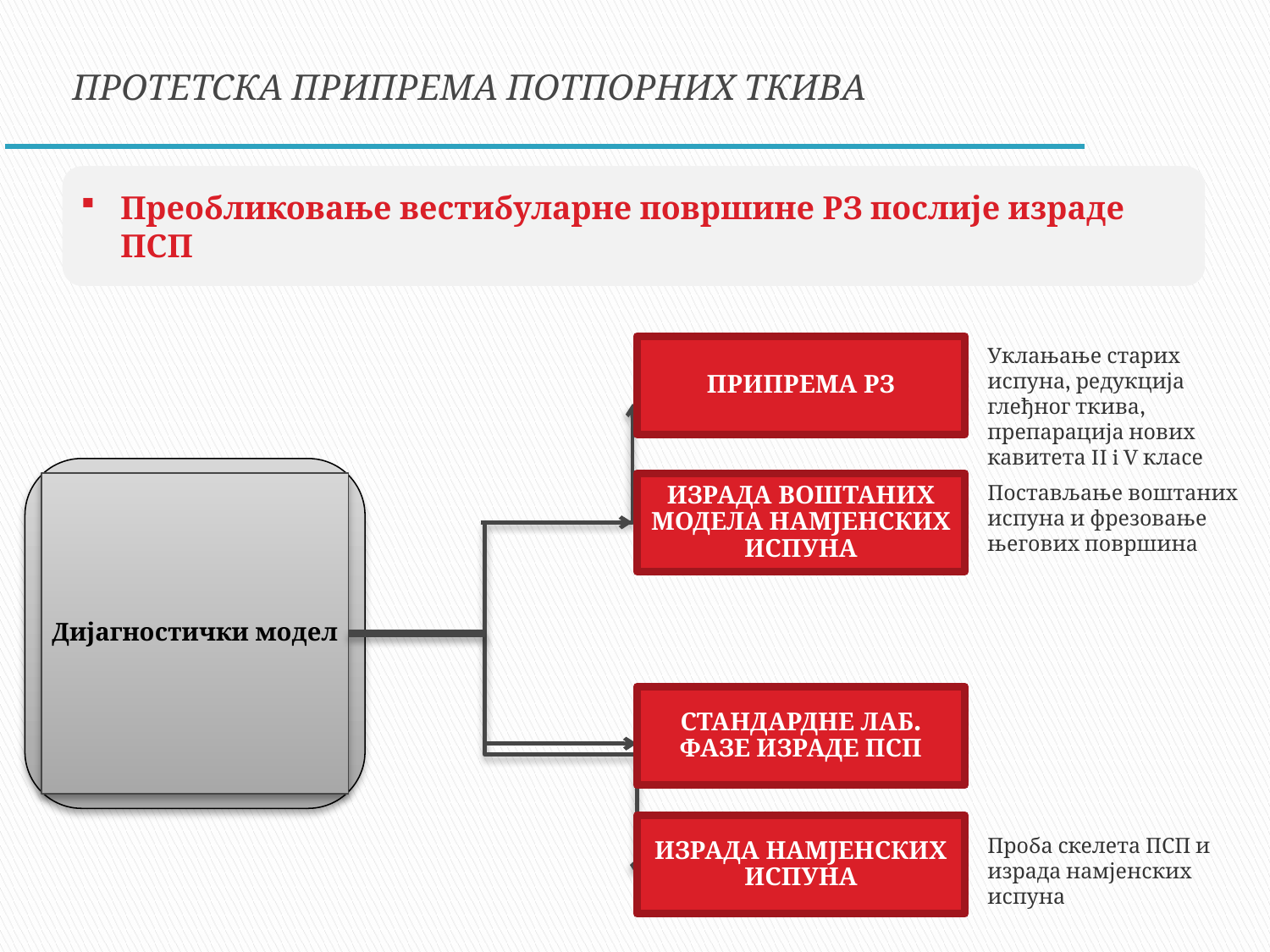

ПРОТЕТСКА ПРИПРЕМА ПОТПОРНИХ ТКИВА
Преобликовање вестибуларне површине РЗ послије израде ПСП
ПРИПРЕМА РЗ
Уклањање старих испуна, редукција глеђног ткива, препарација нових кавитета II i V класе

Дијагностички модел
ИЗРАДА ВОШТАНИХ МОДЕЛА НАМЈЕНСКИХ ИСПУНА
Постављање воштаних испуна и фрезовање његових површина
СТАНДАРДНЕ ЛАБ. ФАЗЕ ИЗРАДЕ ПСП
ИЗРАДА НАМЈЕНСКИХ ИСПУНА
Проба скелета ПСП и израда намјенских испуна